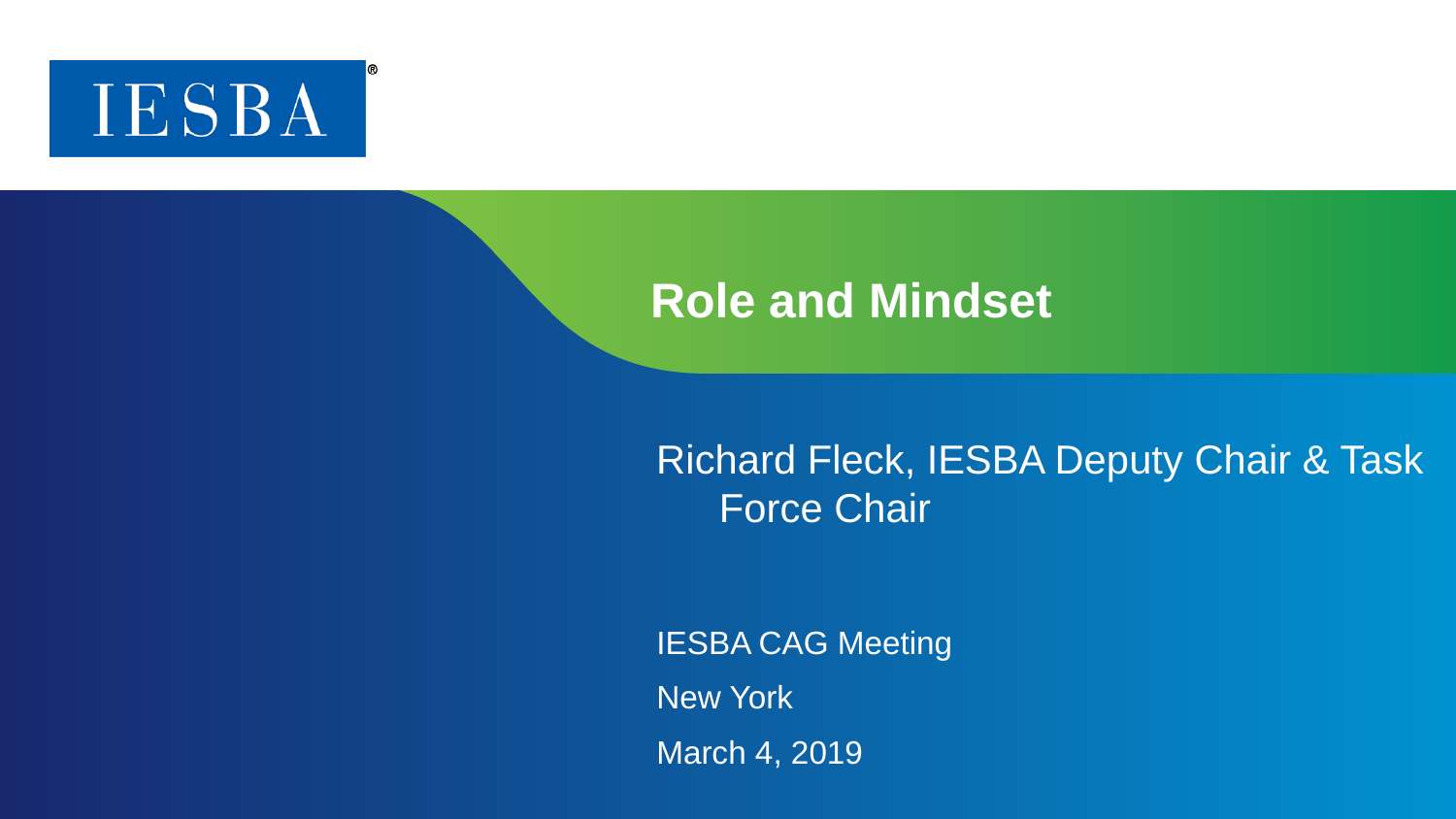

# Role and Mindset
Richard Fleck, IESBA Deputy Chair & Task Force Chair
IESBA CAG Meeting
New York
March 4, 2019